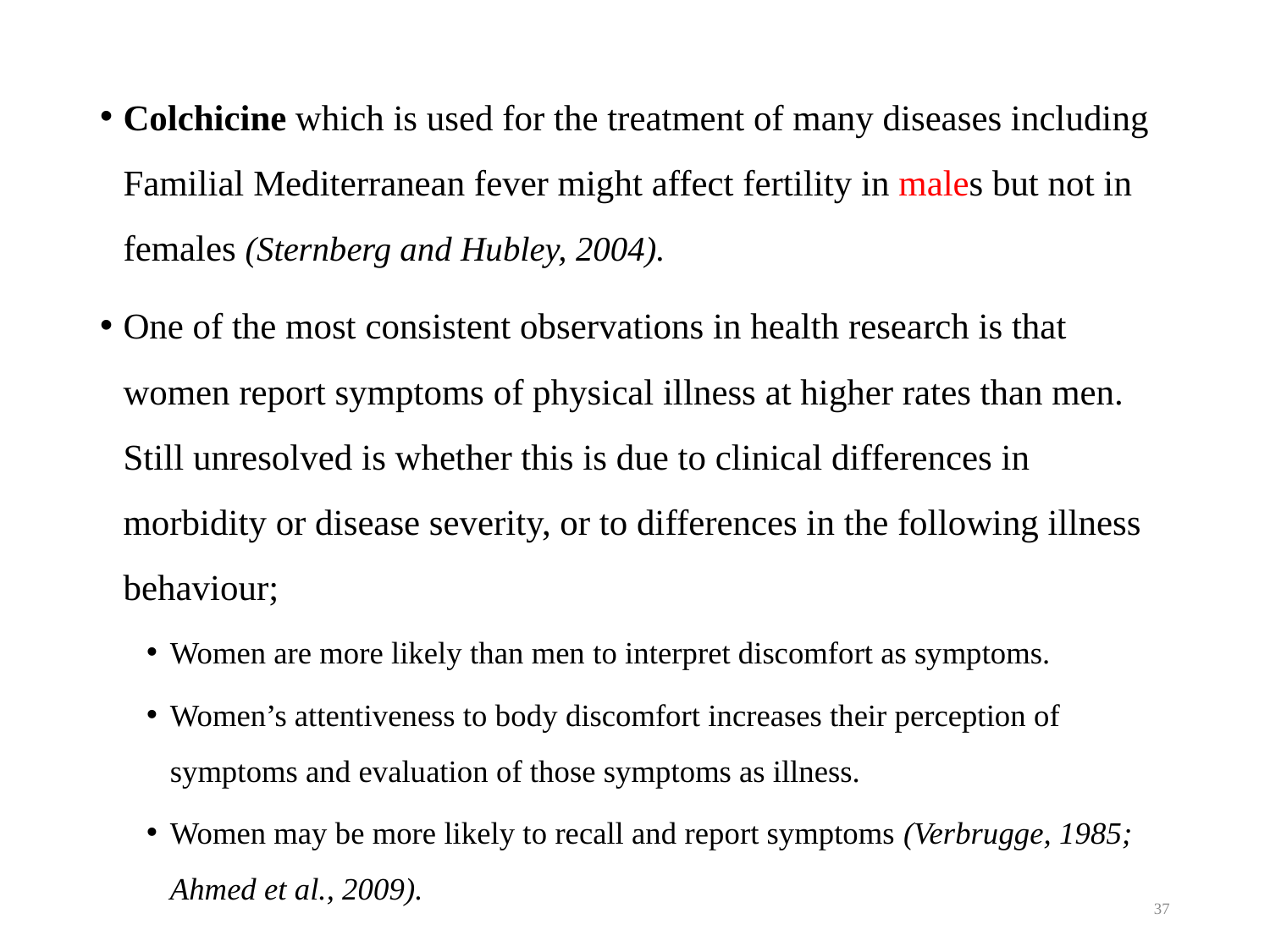

Colchicine which is used for the treatment of many diseases including Familial Mediterranean fever might affect fertility in males but not in females (Sternberg and Hubley, 2004).
One of the most consistent observations in health research is that women report symptoms of physical illness at higher rates than men. Still unresolved is whether this is due to clinical differences in morbidity or disease severity, or to differences in the following illness behaviour;
Women are more likely than men to interpret discomfort as symptoms.
Women’s attentiveness to body discomfort increases their perception of symptoms and evaluation of those symptoms as illness.
Women may be more likely to recall and report symptoms (Verbrugge, 1985; Ahmed et al., 2009).
37